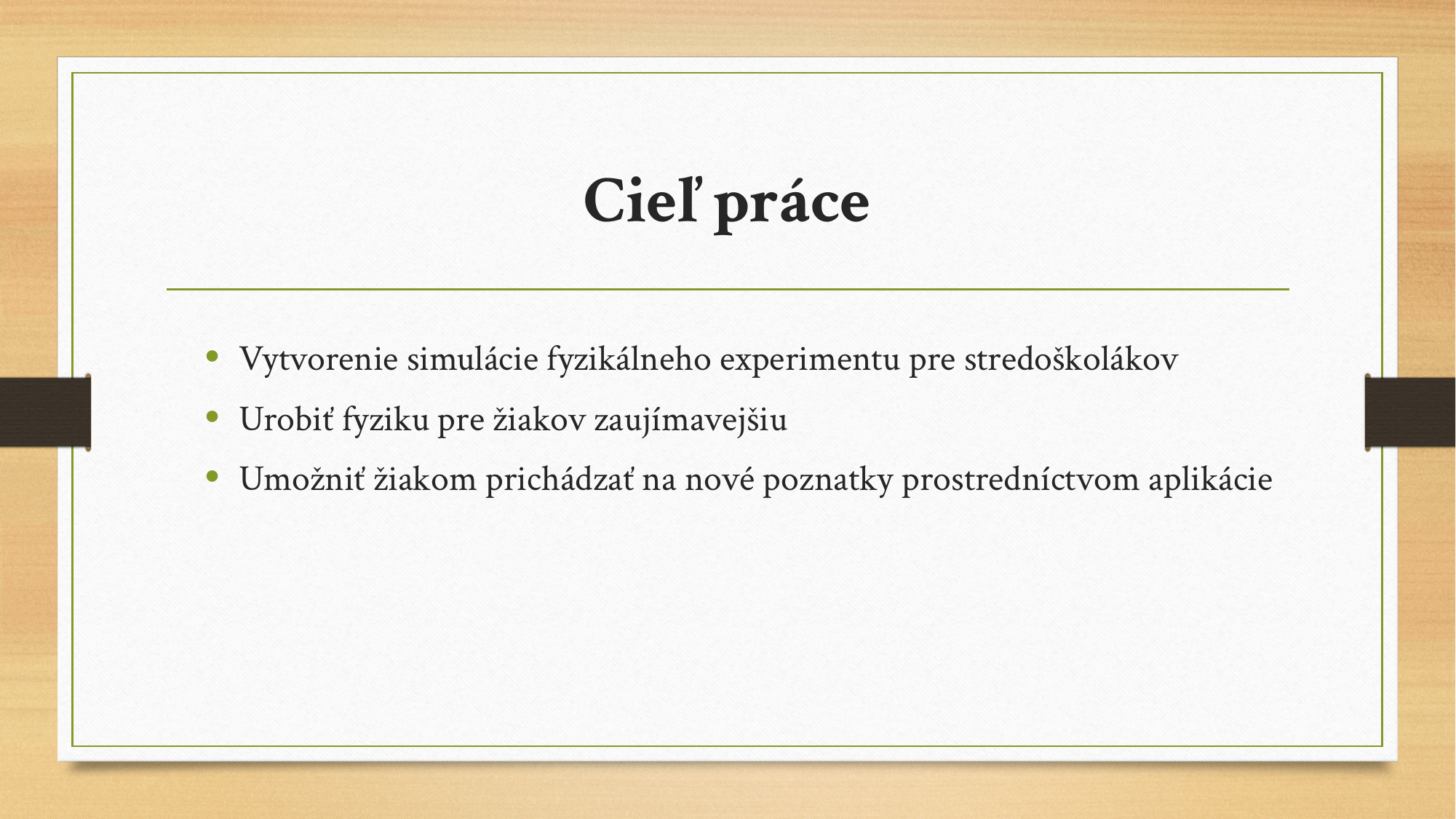

# Cieľ práce
Vytvorenie simulácie fyzikálneho experimentu pre stredoškolákov
Urobiť fyziku pre žiakov zaujímavejšiu
Umožniť žiakom prichádzať na nové poznatky prostredníctvom aplikácie